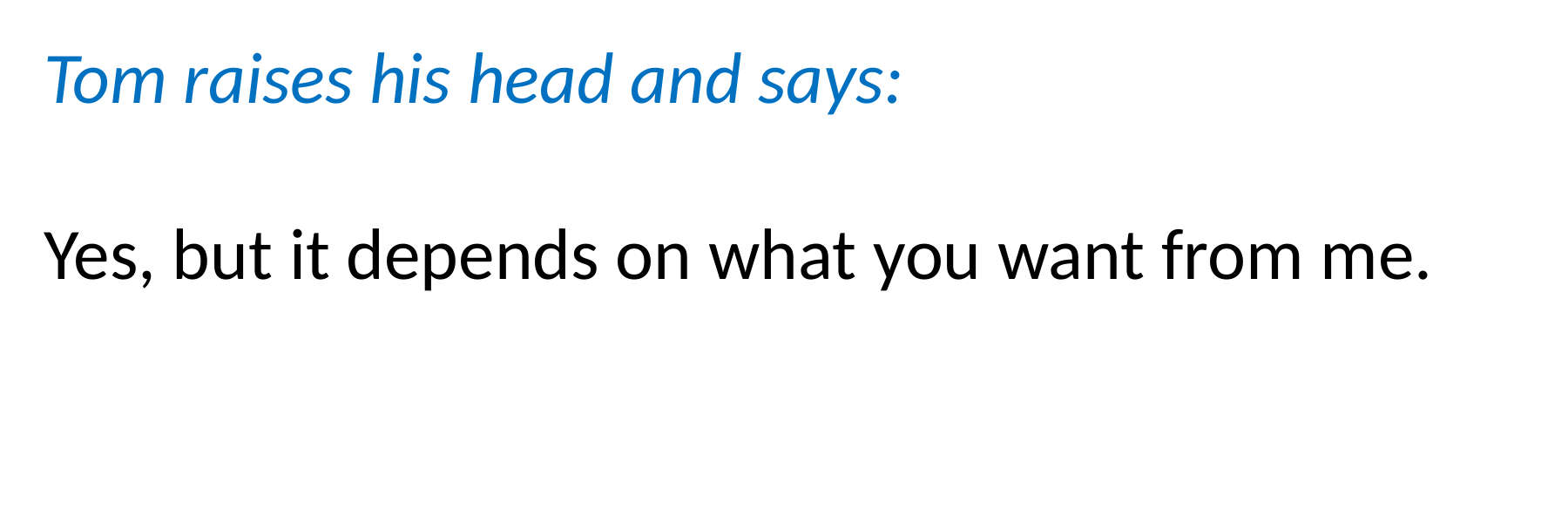

Tom raises his head and says:

Yes, but it depends on what you want from me.